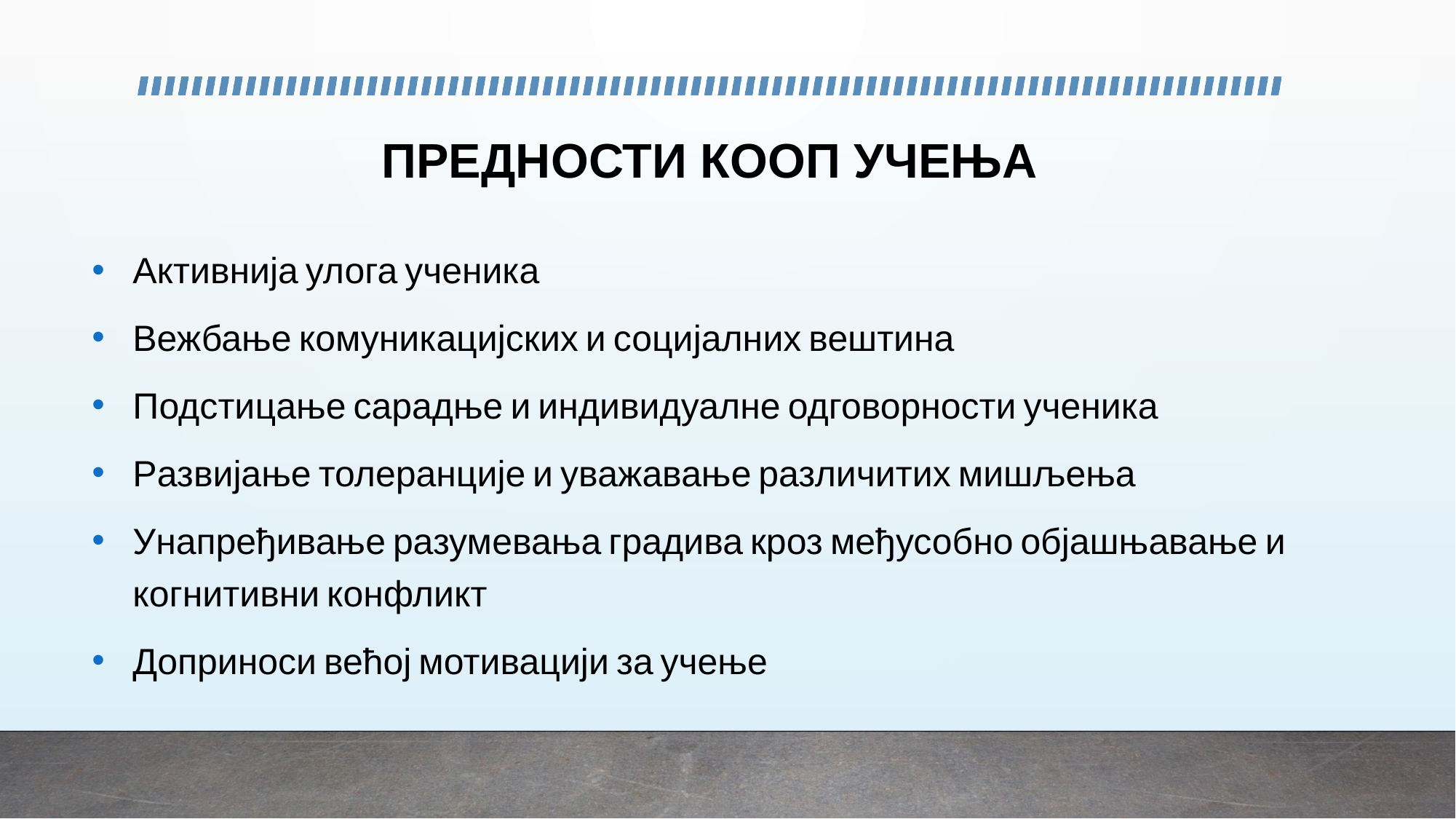

# ПРЕДНОСТИ КООП УЧЕЊА
Активнија улога ученика
Вежбање комуникацијских и социјалних вештина
Подстицање сарадње и индивидуалне одговорности ученика
Развијање толеранције и уважавање различитих мишљења
Унапређивање разумевања градива кроз међусобно објашњавање и  когнитивни конфликт
Доприноси већој мотивацији за учење